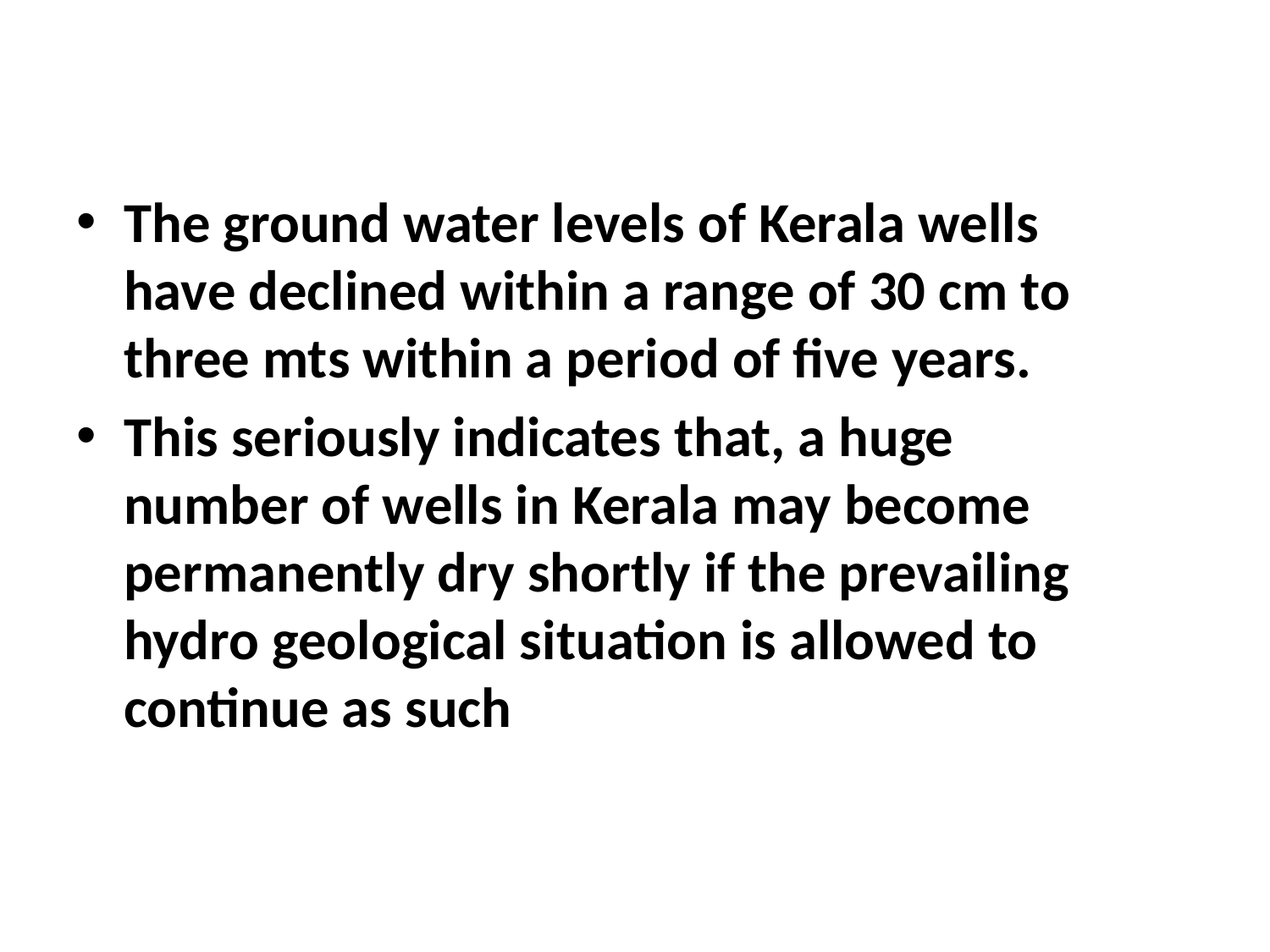

#
The ground water levels of Kerala wells have declined within a range of 30 cm to three mts within a period of five years.
This seriously indicates that, a huge number of wells in Kerala may become permanently dry shortly if the prevailing hydro geological situation is allowed to continue as such